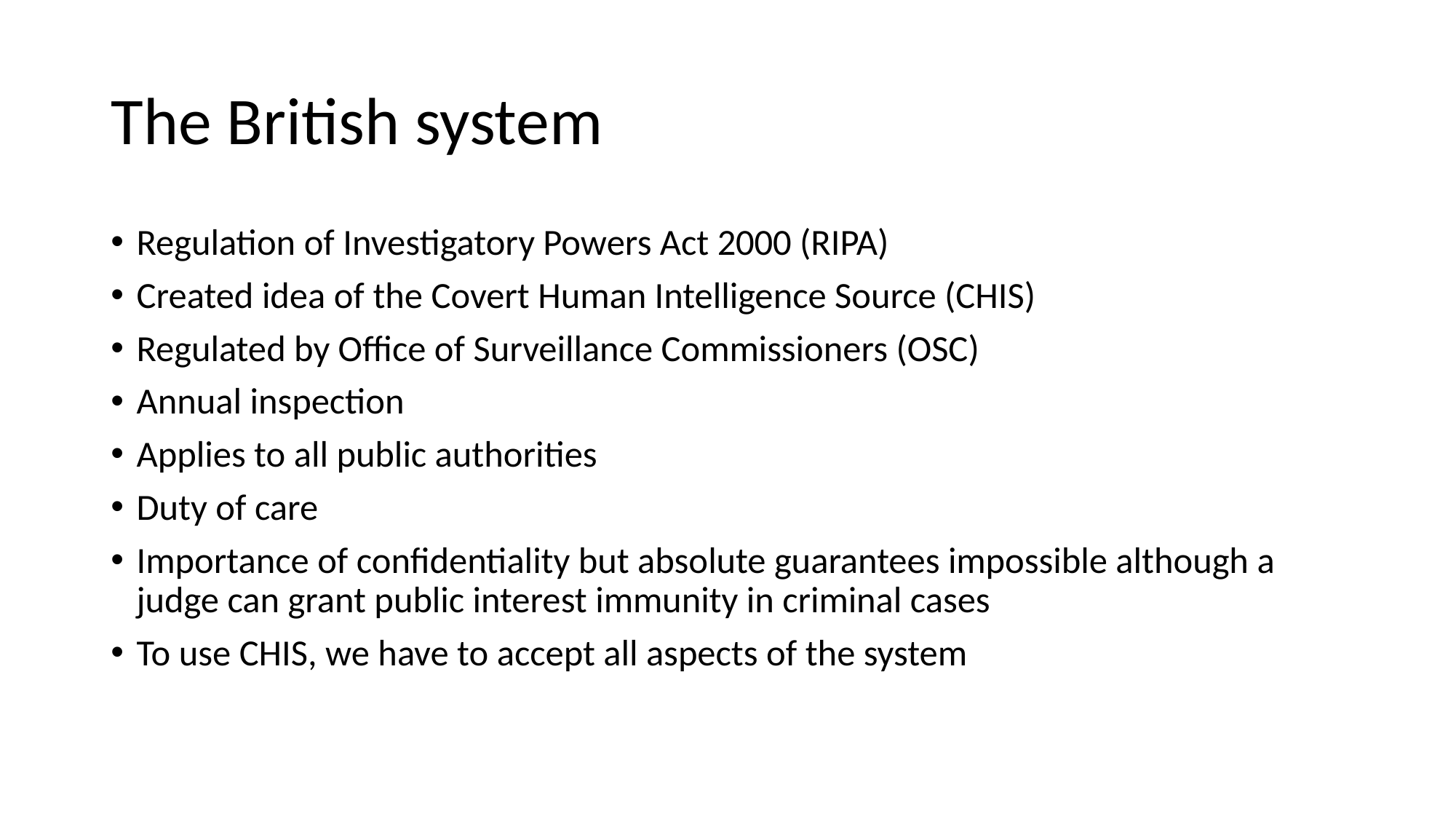

# The British system
Regulation of Investigatory Powers Act 2000 (RIPA)
Created idea of the Covert Human Intelligence Source (CHIS)
Regulated by Office of Surveillance Commissioners (OSC)
Annual inspection
Applies to all public authorities
Duty of care
Importance of confidentiality but absolute guarantees impossible although a judge can grant public interest immunity in criminal cases
To use CHIS, we have to accept all aspects of the system